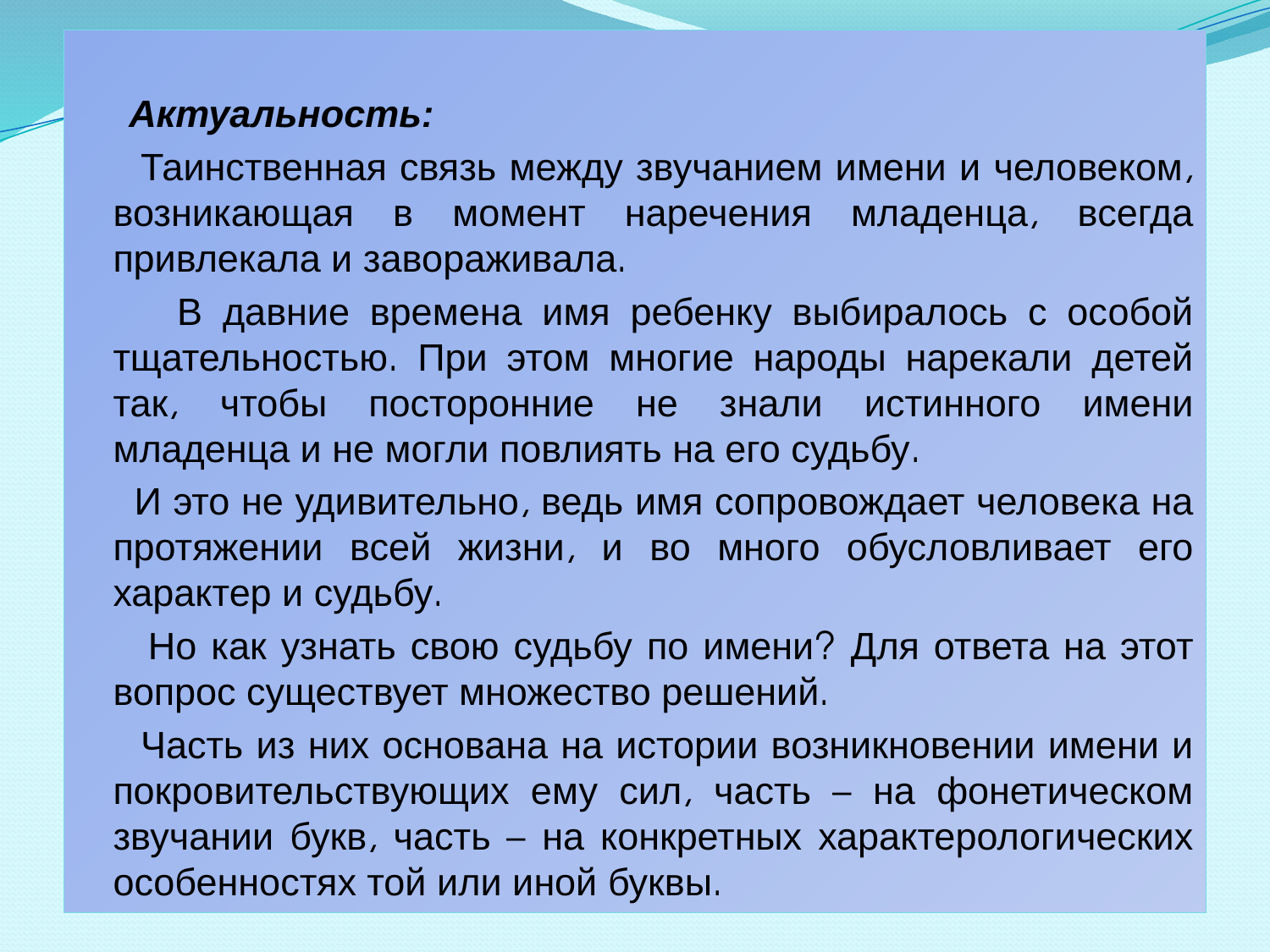

Актуальность:
     Таинственная связь между звучанием имени и человеком, возникающая в момент наречения младенца, всегда привлекала и завораживала.
     В давние времена имя ребенку выбиралось с особой тщательностью. При этом многие народы нарекали детей так, чтобы посторонние не знали истинного имени младенца и не могли повлиять на его судьбу.
     И это не удивительно, ведь имя сопровождает человека на протяжении всей жизни, и во много обусловливает его характер и судьбу.
     Но как узнать свою судьбу по имени? Для ответа на этот вопрос существует множество решений.
     Часть из них основана на истории возникновении имени и покровительствующих ему сил, часть – на фонетическом звучании букв, часть – на конкретных характерологических особенностях той или иной буквы.